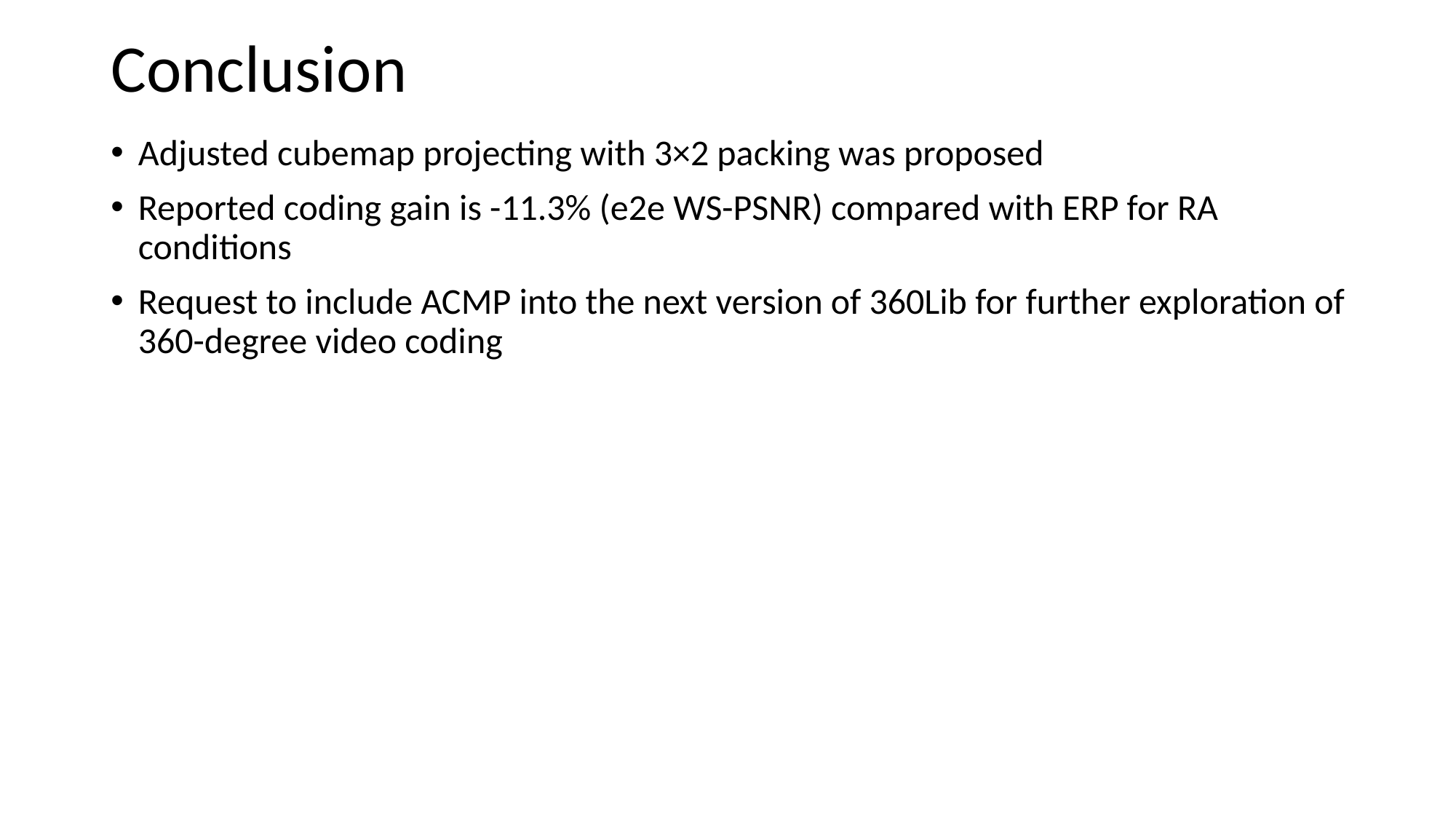

# Conclusion
Adjusted cubemap projecting with 3×2 packing was proposed
Reported coding gain is -11.3% (e2e WS-PSNR) compared with ERP for RA conditions
Request to include ACMP into the next version of 360Lib for further exploration of 360-degree video coding